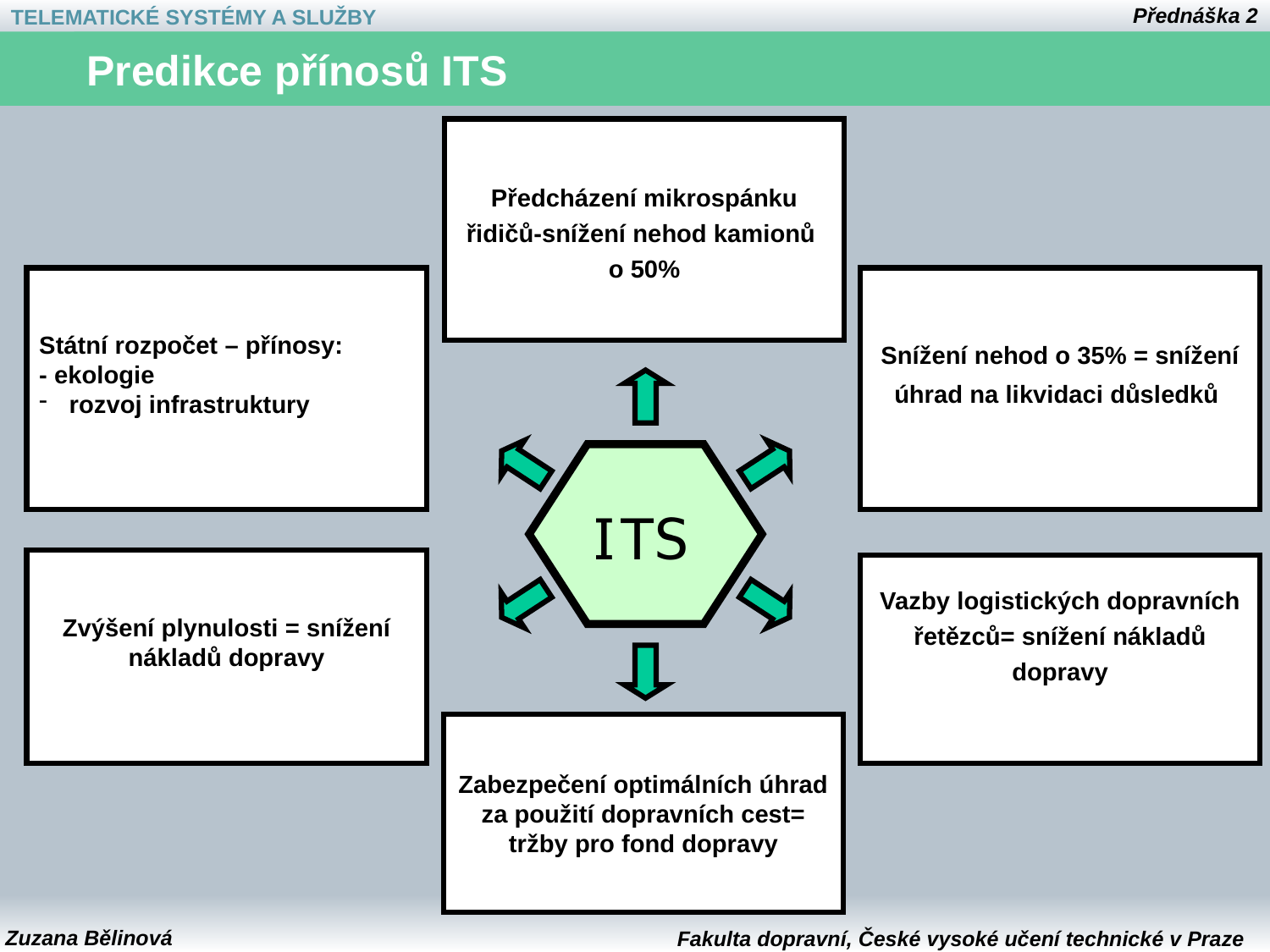

# Predikce přínosů ITS
Předcházení mikrospánku řidičů-snížení nehod kamionů
o 50%
Státní rozpočet – přínosy:
- ekologie
rozvoj infrastruktury

Snížení nehod o 35% = snížení úhrad na likvidaci důsledků

ITS

Zvýšení plynulosti = snížení nákladů dopravy

Vazby logistických dopravních řetězců= snížení nákladů dopravy

Zabezpečení optimálních úhrad za použití dopravních cest= tržby pro fond dopravy